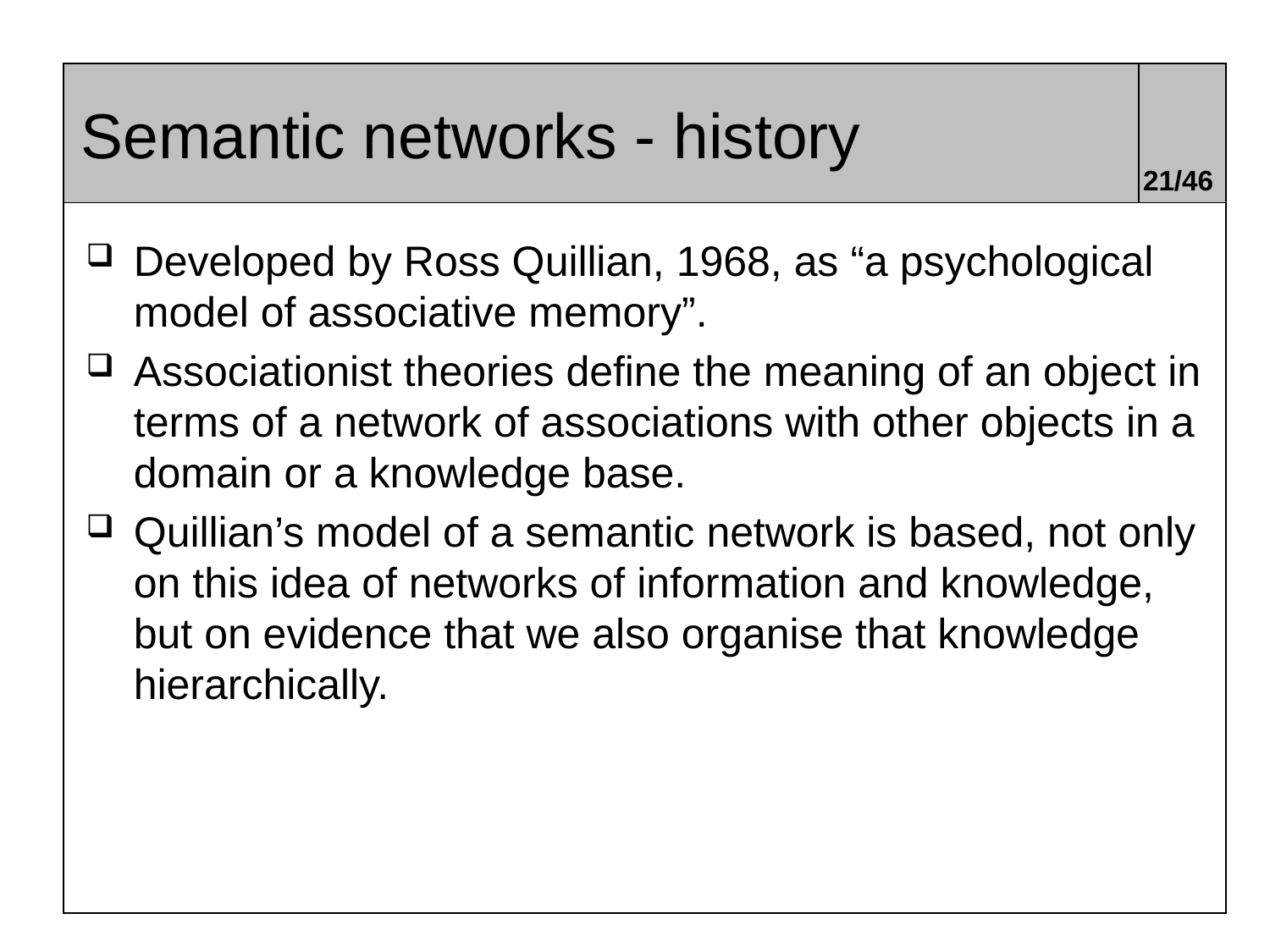

# Semantic networks - history
21/46
Developed by Ross Quillian, 1968, as “a psychological model of associative memory”.
Associationist theories define the meaning of an object in terms of a network of associations with other objects in a domain or a knowledge base.
Quillian’s model of a semantic network is based, not only on this idea of networks of information and knowledge, but on evidence that we also organise that knowledge hierarchically.